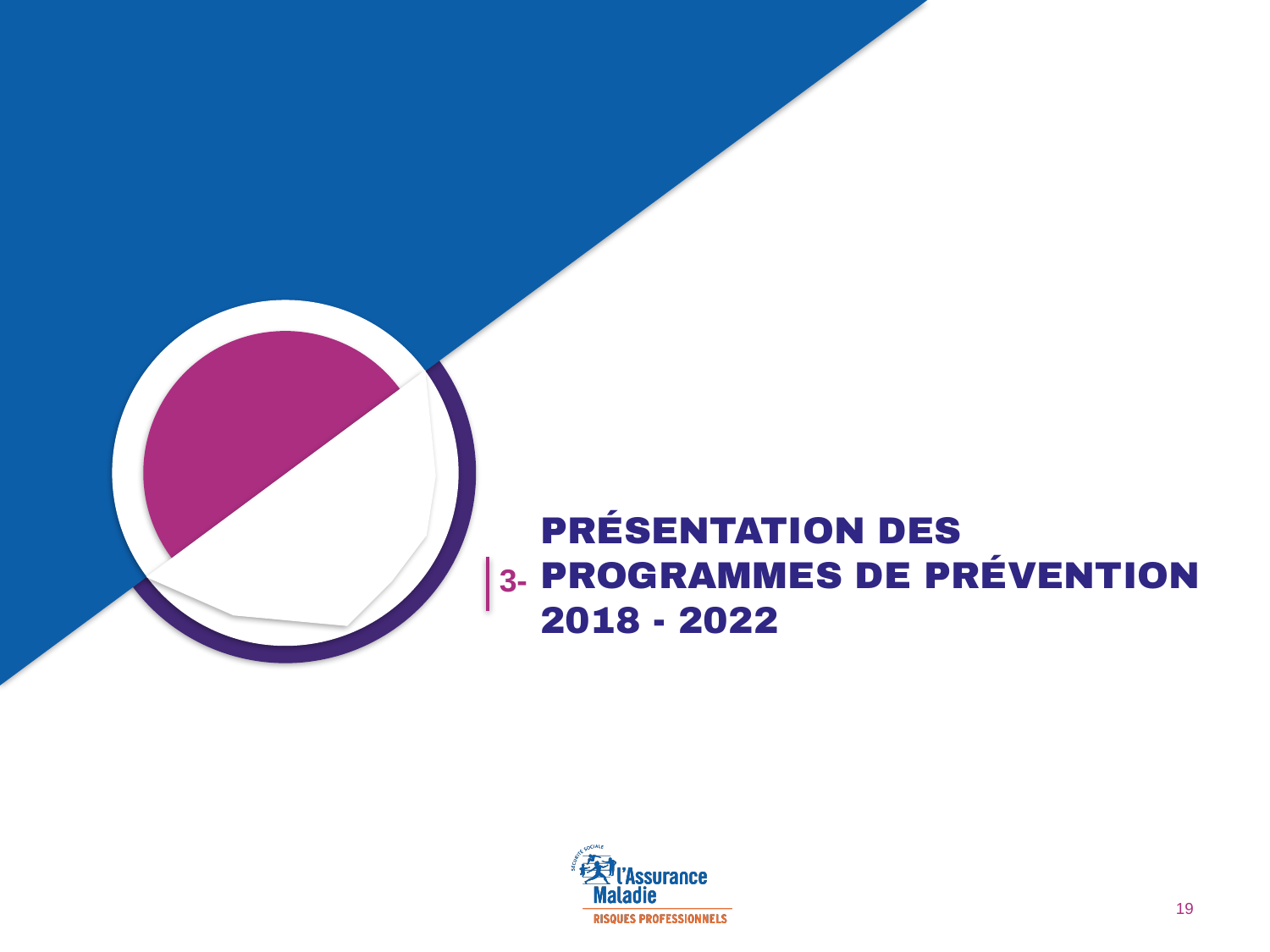

# présentation des programmes de prévention 2018 - 2022
3-
19